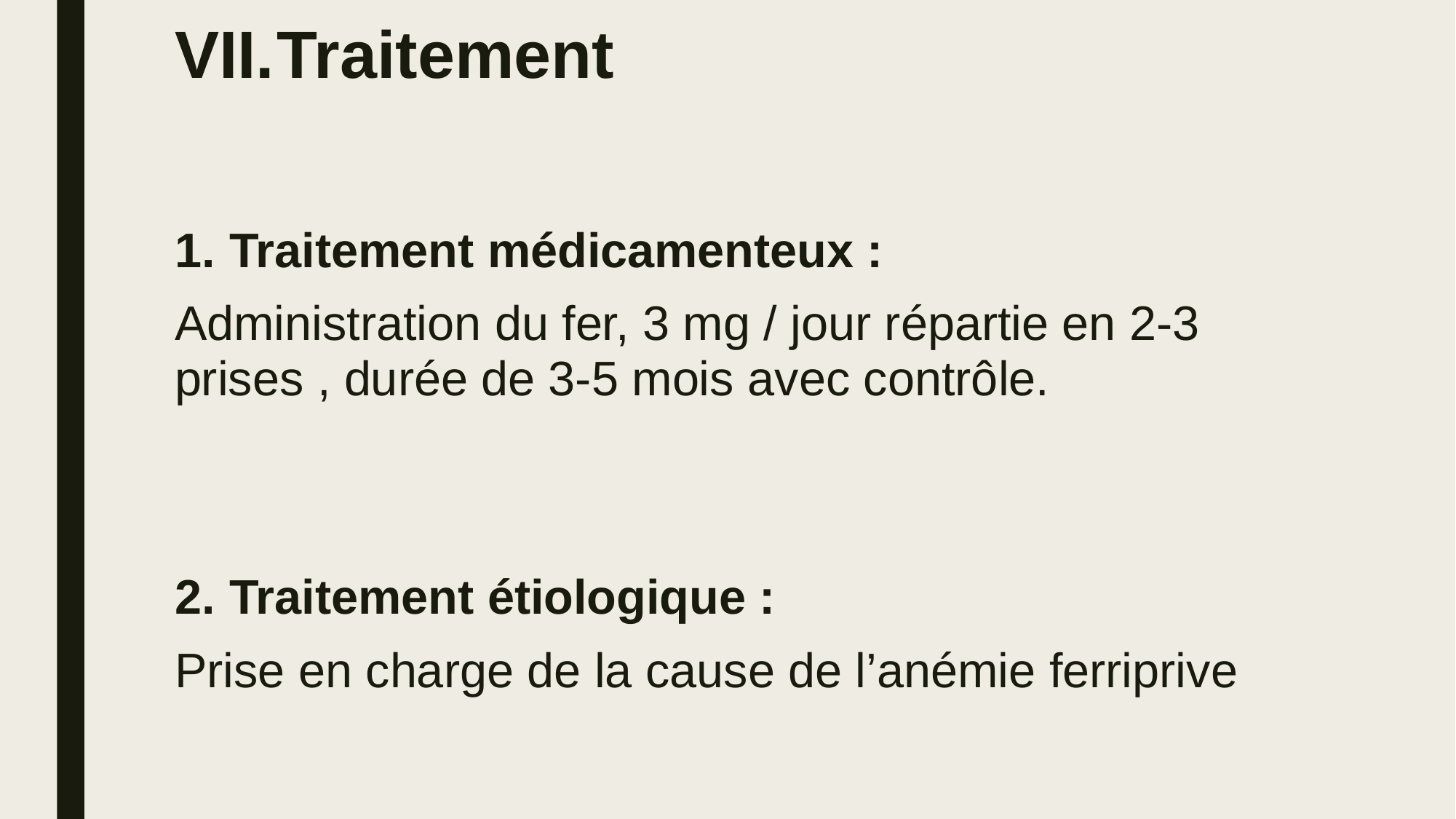

# Traitement
Traitement médicamenteux :
Administration du fer, 3 mg / jour répartie en 2-3 prises , durée de 3-5 mois avec contrôle.

Traitement étiologique :
Prise en charge de la cause de l’anémie ferriprive